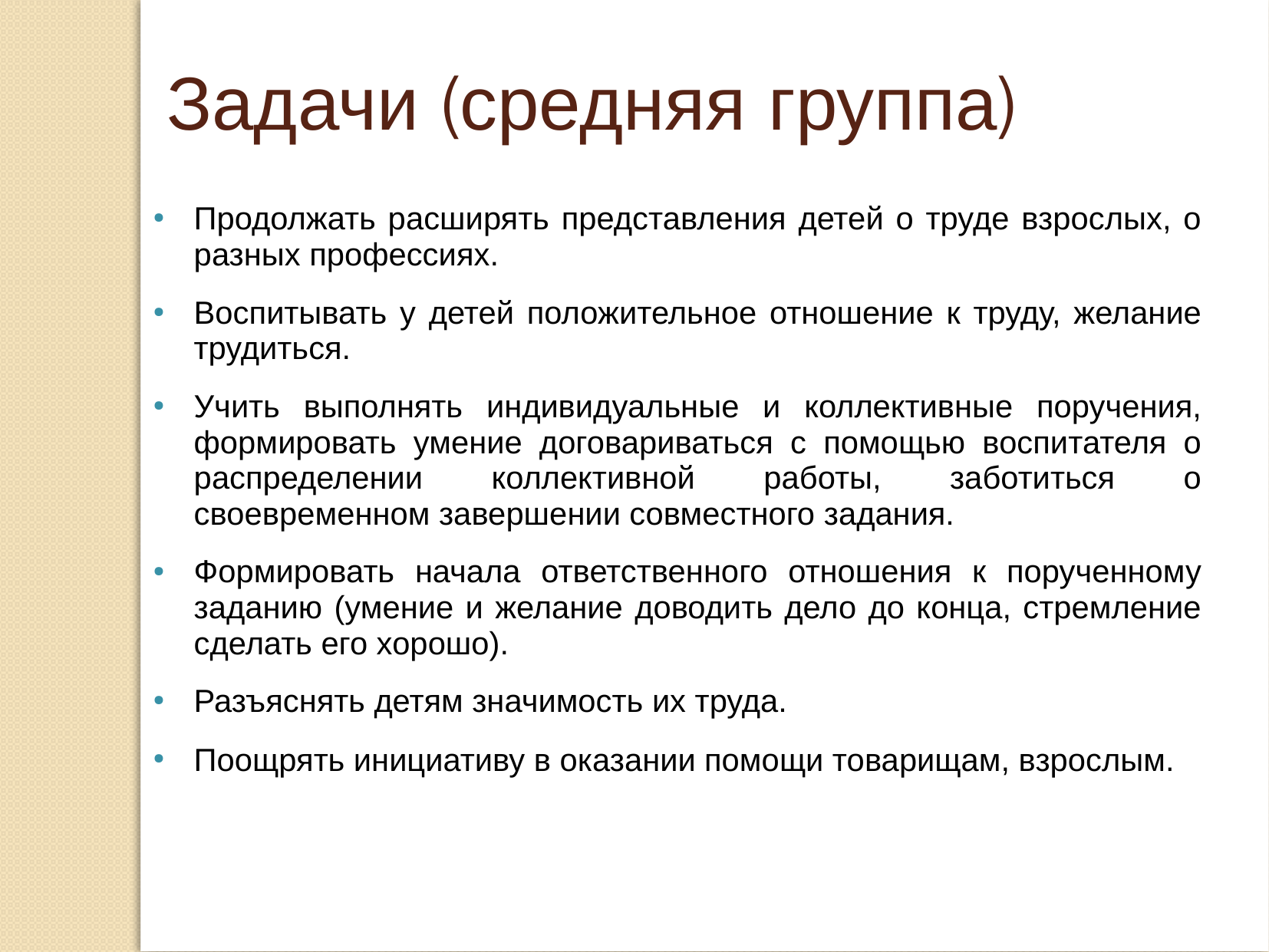

Задачи (средняя группа)
Продолжать расширять представления детей о труде взрослых, о разных профессиях.
Воспитывать у детей положительное отношение к труду, желание трудиться.
Учить выполнять индивидуальные и коллективные поручения, формировать умение договариваться с помощью воспитателя о распределении коллективной работы, заботиться о своевременном завершении совместного задания.
Формировать начала ответственного отношения к порученному заданию (умение и желание доводить дело до конца, стремление сделать его хорошо).
Разъяснять детям значимость их труда.
Поощрять инициативу в оказании помощи товарищам, взрослым.